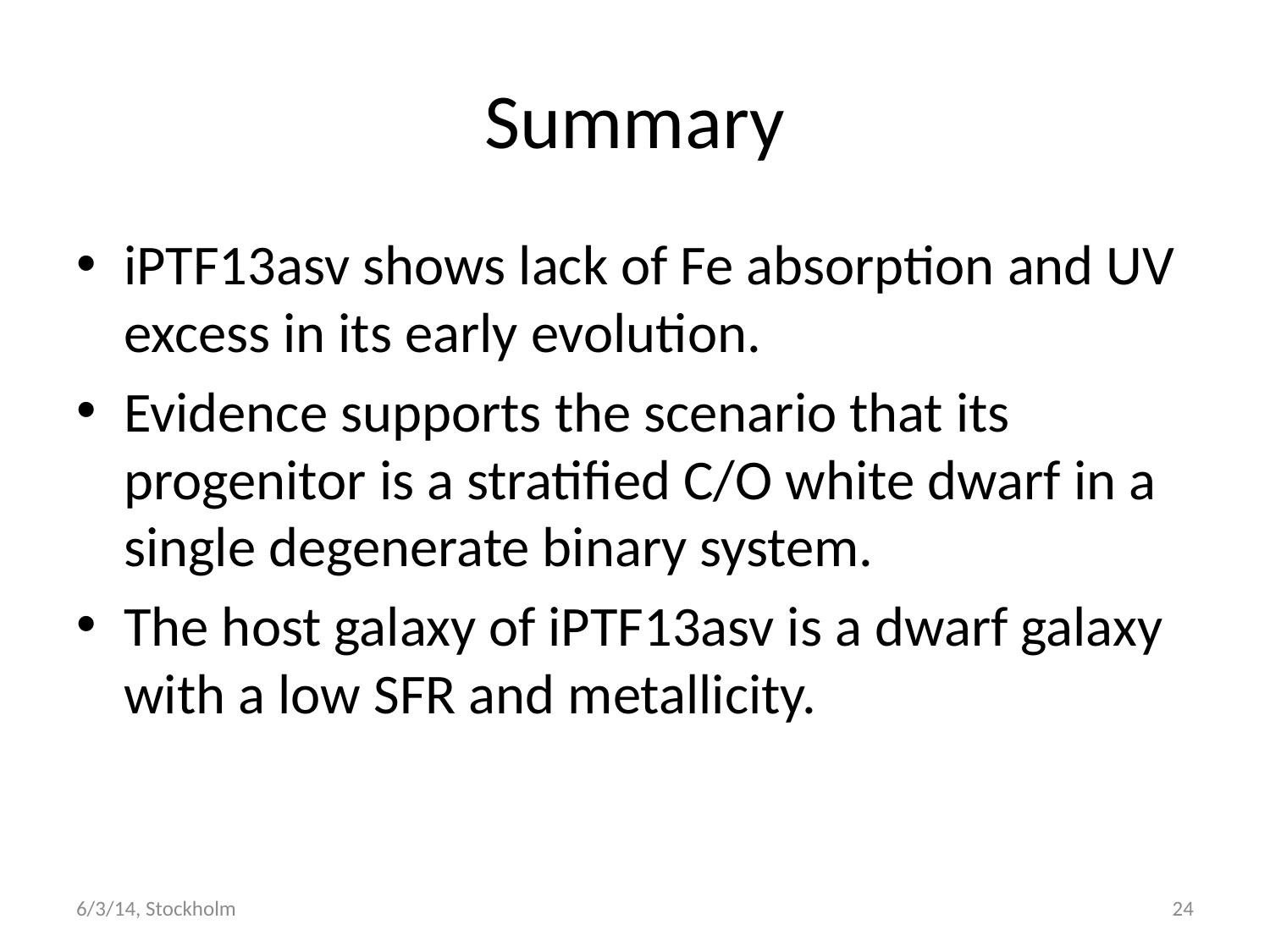

# Summary
iPTF13asv shows lack of Fe absorption and UV excess in its early evolution.
Evidence supports the scenario that its progenitor is a stratified C/O white dwarf in a single degenerate binary system.
The host galaxy of iPTF13asv is a dwarf galaxy with a low SFR and metallicity.
6/3/14, Stockholm
24